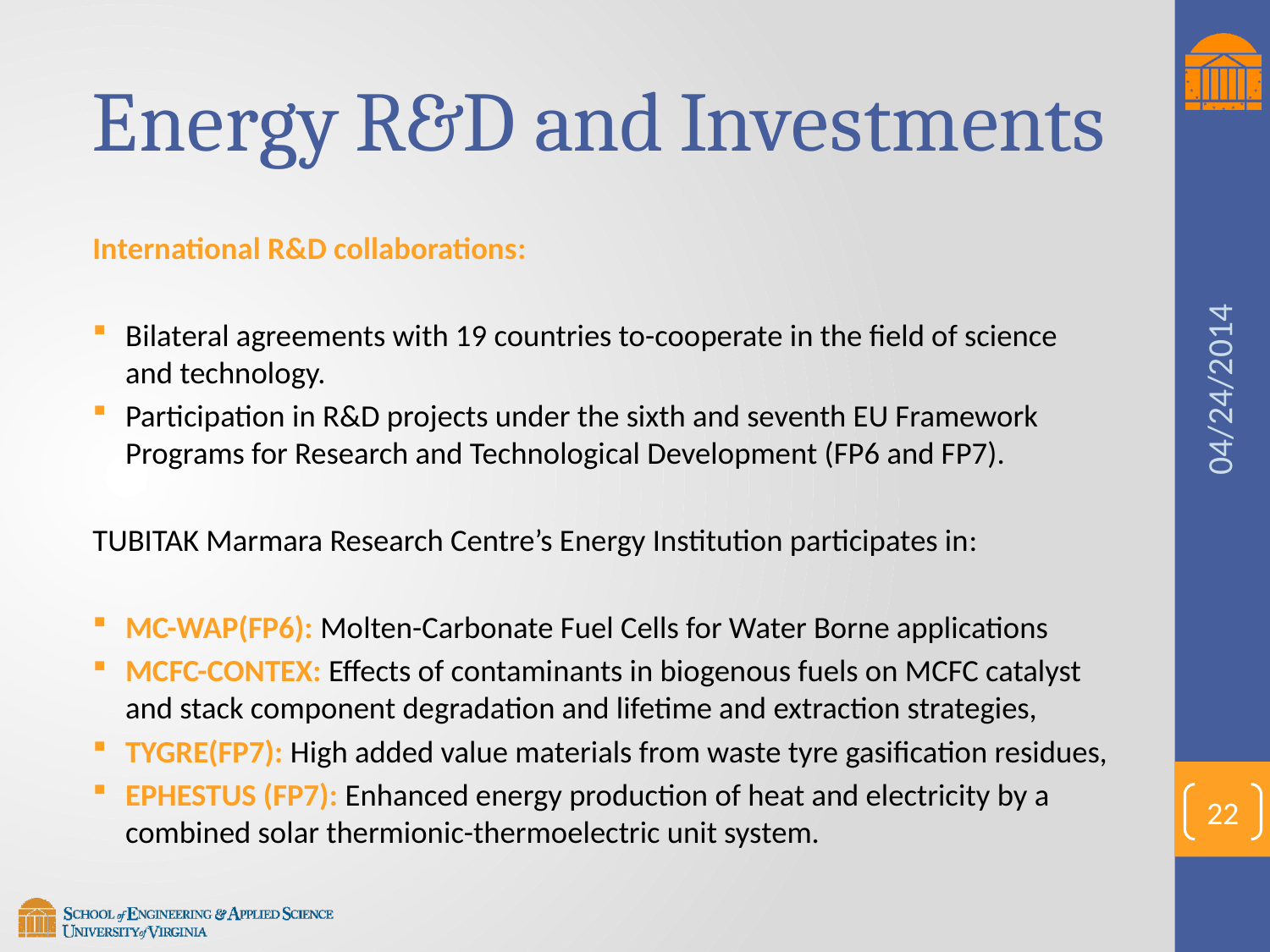

# Energy R&D and Investments
International R&D collaborations:

Bilateral agreements with 19 countries to-cooperate in the field of science and technology.
Participation in R&D projects under the sixth and seventh EU Framework Programs for Research and Technological Development (FP6 and FP7).

TUBITAK Marmara Research Centre’s Energy Institution participates in:

MC-WAP(FP6): Molten-Carbonate Fuel Cells for Water Borne applications
MCFC-CONTEX: Effects of contaminants in biogenous fuels on MCFC catalyst and stack component degradation and lifetime and extraction strategies,
TYGRE(FP7): High added value materials from waste tyre gasification residues,
EPHESTUS (FP7): Enhanced energy production of heat and electricity by a combined solar thermionic-thermoelectric unit system.

04/24/2014
22